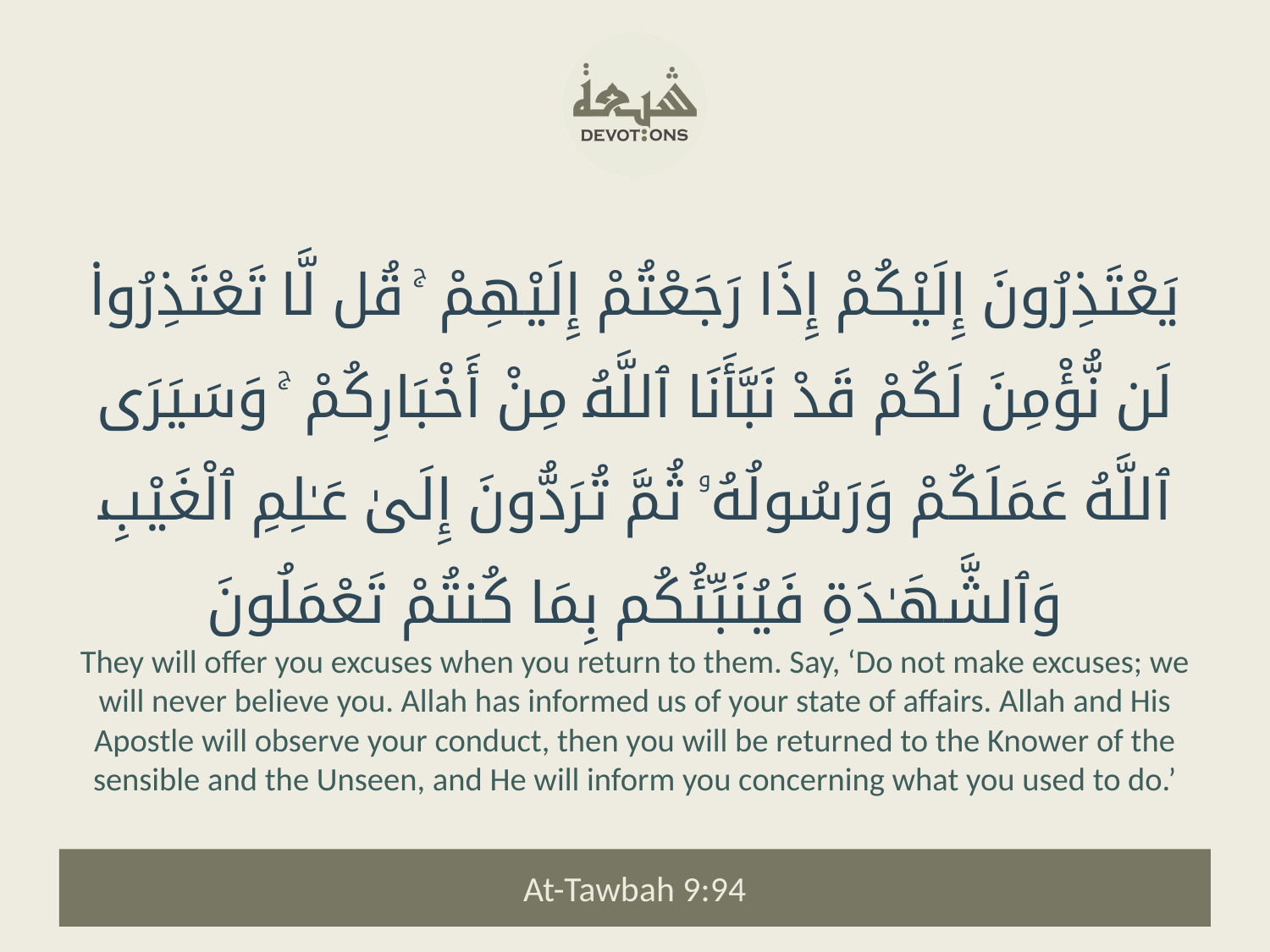

يَعْتَذِرُونَ إِلَيْكُمْ إِذَا رَجَعْتُمْ إِلَيْهِمْ ۚ قُل لَّا تَعْتَذِرُوا۟ لَن نُّؤْمِنَ لَكُمْ قَدْ نَبَّأَنَا ٱللَّهُ مِنْ أَخْبَارِكُمْ ۚ وَسَيَرَى ٱللَّهُ عَمَلَكُمْ وَرَسُولُهُۥ ثُمَّ تُرَدُّونَ إِلَىٰ عَـٰلِمِ ٱلْغَيْبِ وَٱلشَّهَـٰدَةِ فَيُنَبِّئُكُم بِمَا كُنتُمْ تَعْمَلُونَ
They will offer you excuses when you return to them. Say, ‘Do not make excuses; we will never believe you. Allah has informed us of your state of affairs. Allah and His Apostle will observe your conduct, then you will be returned to the Knower of the sensible and the Unseen, and He will inform you concerning what you used to do.’
At-Tawbah 9:94